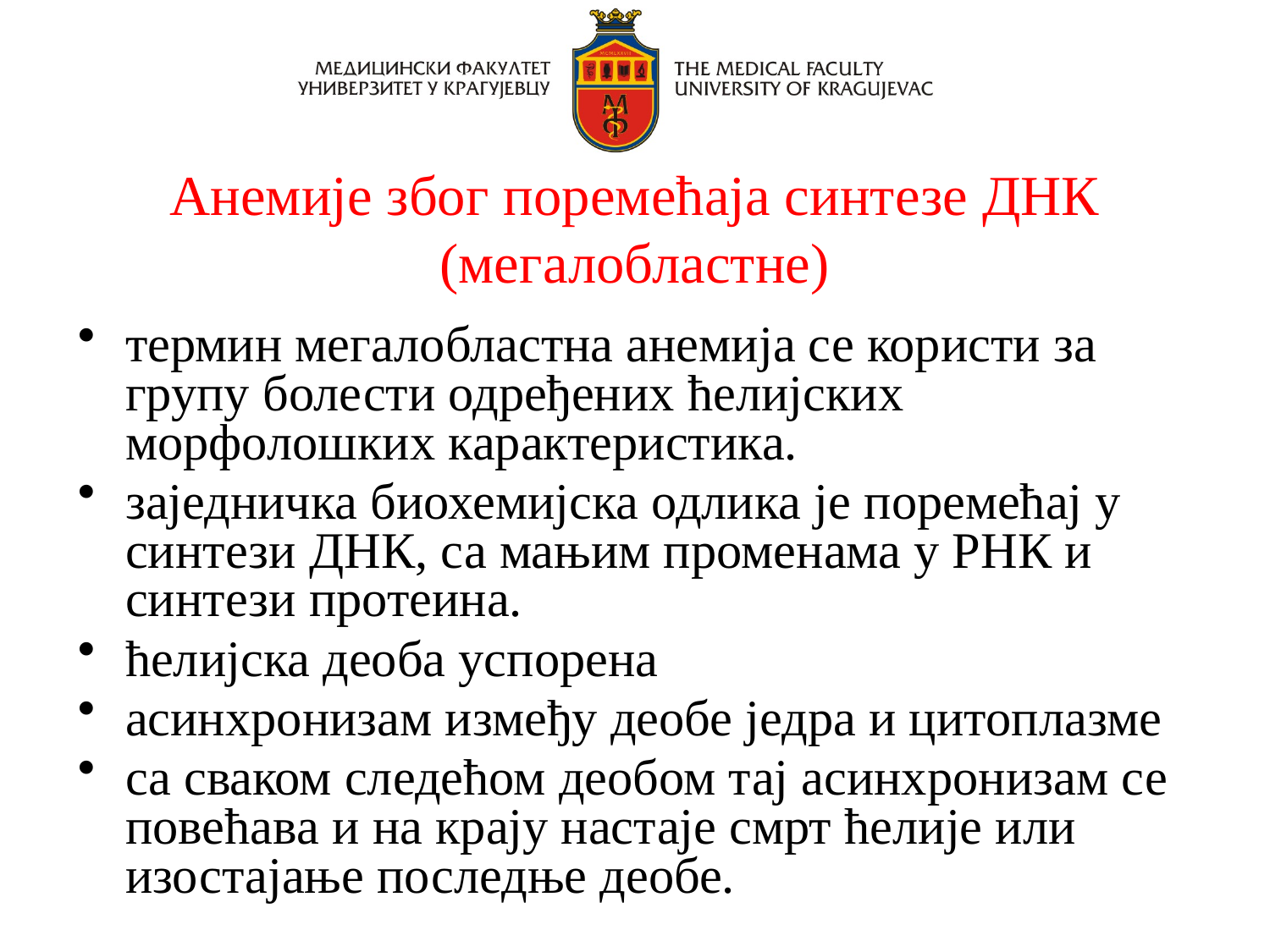

Анемије због поремећаја синтезе ДНК (мегалобластне)
термин мегалобластна анемија се користи за групу болести одређених ћелијских морфолошких карактеристика.
заједничка биохемијска одлика је поремећај у синтези ДНК, са мањим променама у РНК и синтези протеина.
ћелијска деоба успорена
асинхронизам између деобе једра и цитоплазме
са сваком следећом деобом тај асинхронизам се повећава и на крају настаје смрт ћелије или изостајање последње деобе.